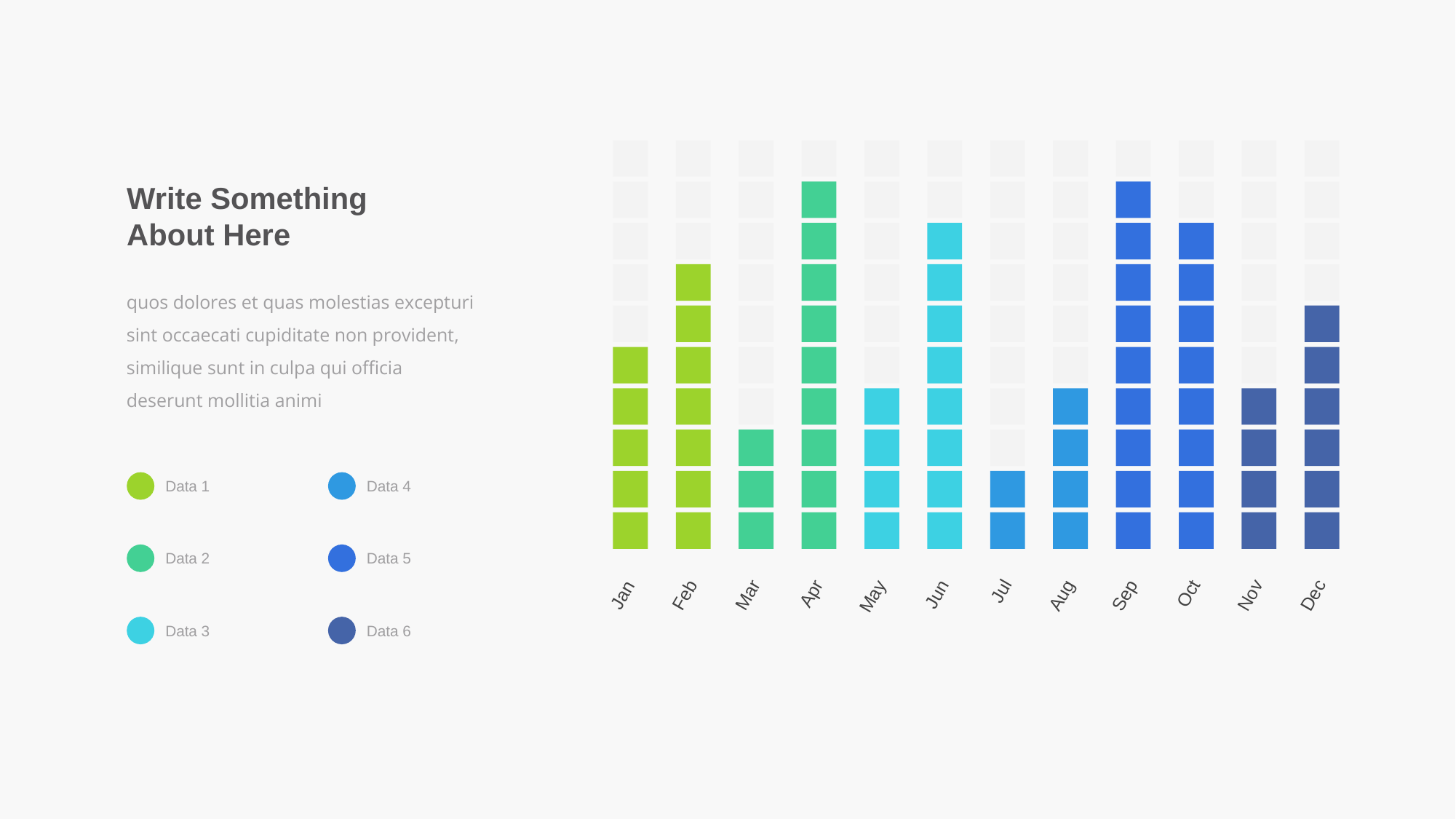

Feb
Mar
Apr
May
Jun
Jul
Aug
Sep
Oct
Nov
Dec
Jan
Write Something About Here
quos dolores et quas molestias excepturi sint occaecati cupiditate non provident, similique sunt in culpa qui officia deserunt mollitia animi
Data 1

Data 4

Data 2

Data 5

Data 3

Data 6